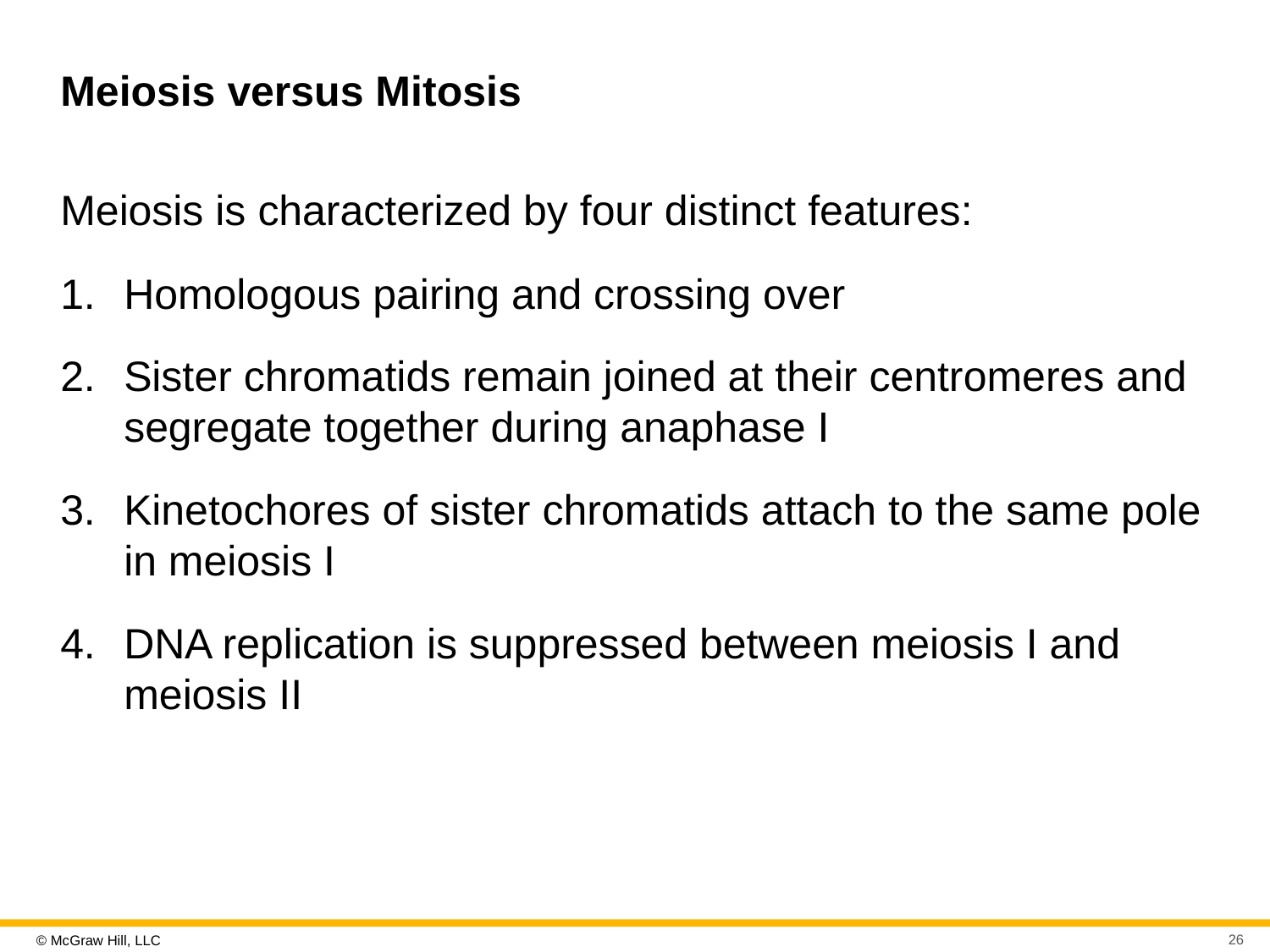

# Meiosis versus Mitosis
Meiosis is characterized by four distinct features:
Homologous pairing and crossing over
Sister chromatids remain joined at their centromeres and segregate together during anaphase I
Kinetochores of sister chromatids attach to the same pole in meiosis I
DNA replication is suppressed between meiosis I and meiosis II
26